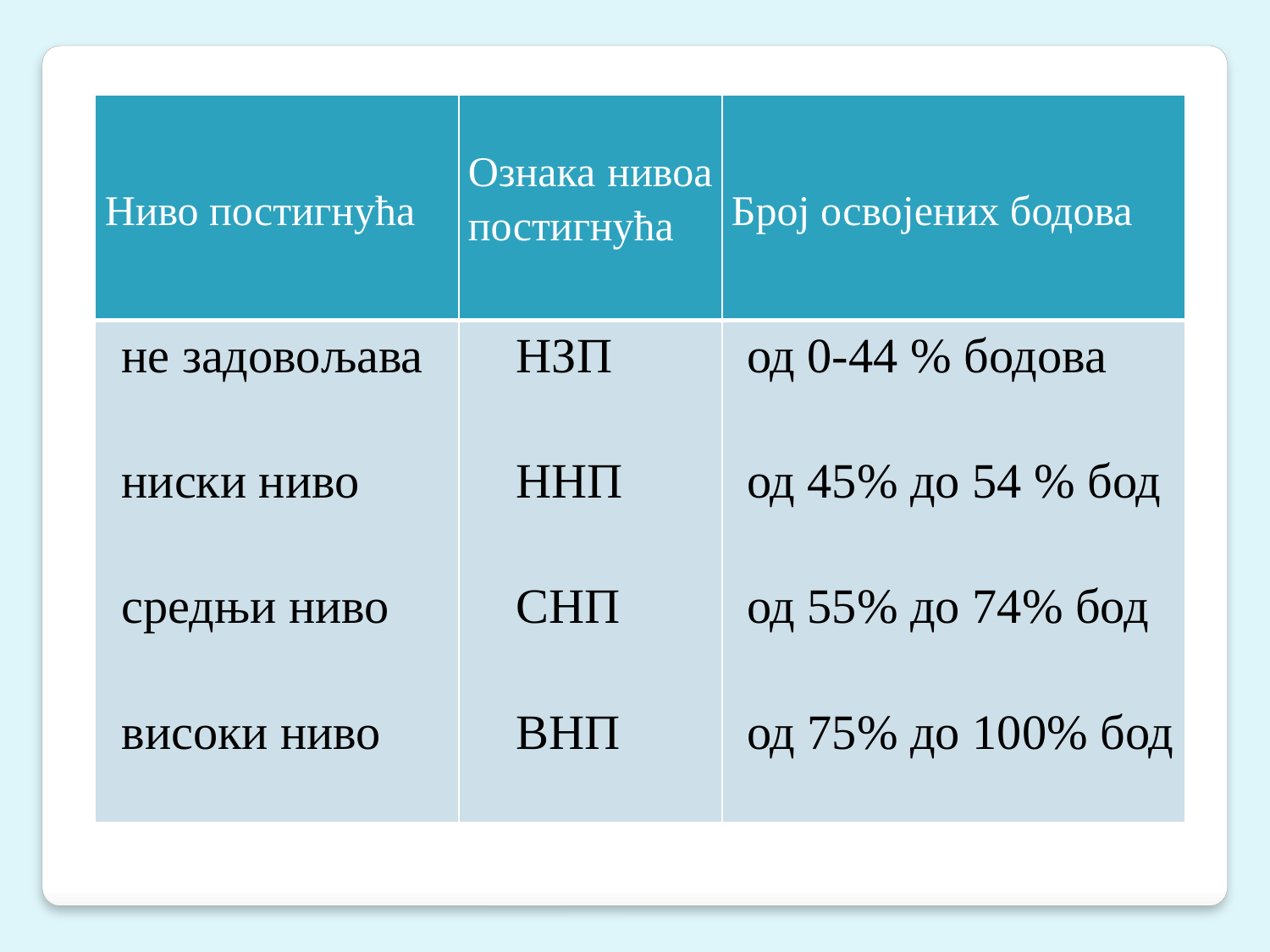

| Ниво постигнућа | Ознака нивоа постигнућа | Број освојених бодова |
| --- | --- | --- |
| не задовољава ниски ниво средњи ниво високи ниво | НЗП ННП СНП ВНП | од 0-44 % бодова од 45% до 54 % бод од 55% до 74% бод од 75% до 100% бод |